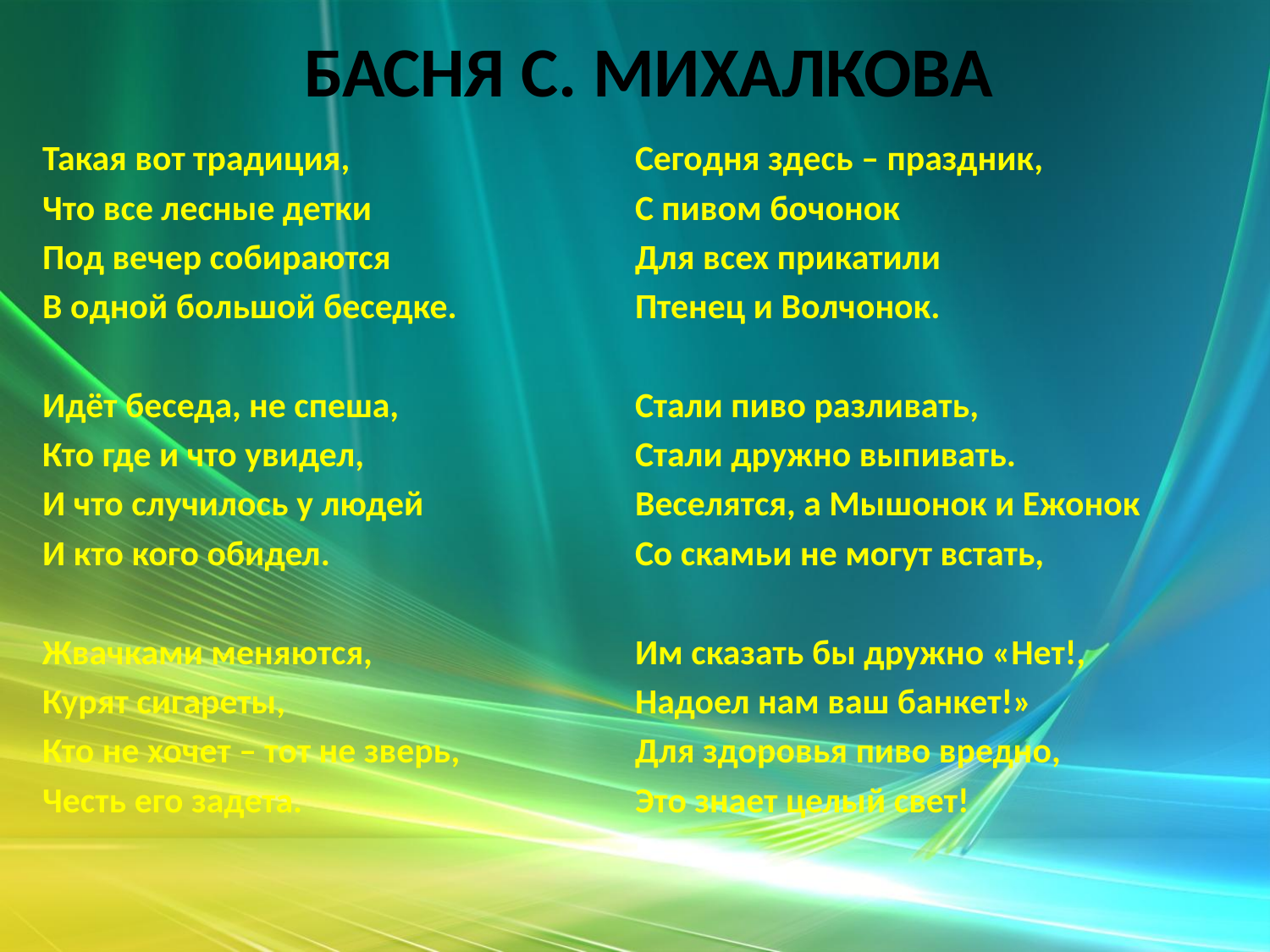

# Басня С. Михалкова
Такая вот традиция,
Что все лесные детки
Под вечер собираются
В одной большой беседке.

Идёт беседа, не спеша,
Кто где и что увидел,
И что случилось у людей
И кто кого обидел.

Жвачками меняются,
Курят сигареты,
Кто не хочет – тот не зверь,
Честь его задета.

Сегодня здесь – праздник,
С пивом бочонок
Для всех прикатили
Птенец и Волчонок.

Стали пиво разливать,
Стали дружно выпивать.
Веселятся, а Мышонок и Ежонок
Со скамьи не могут встать,

Им сказать бы дружно «Нет!,
Надоел нам ваш банкет!»
Для здоровья пиво вредно,
Это знает целый свет!